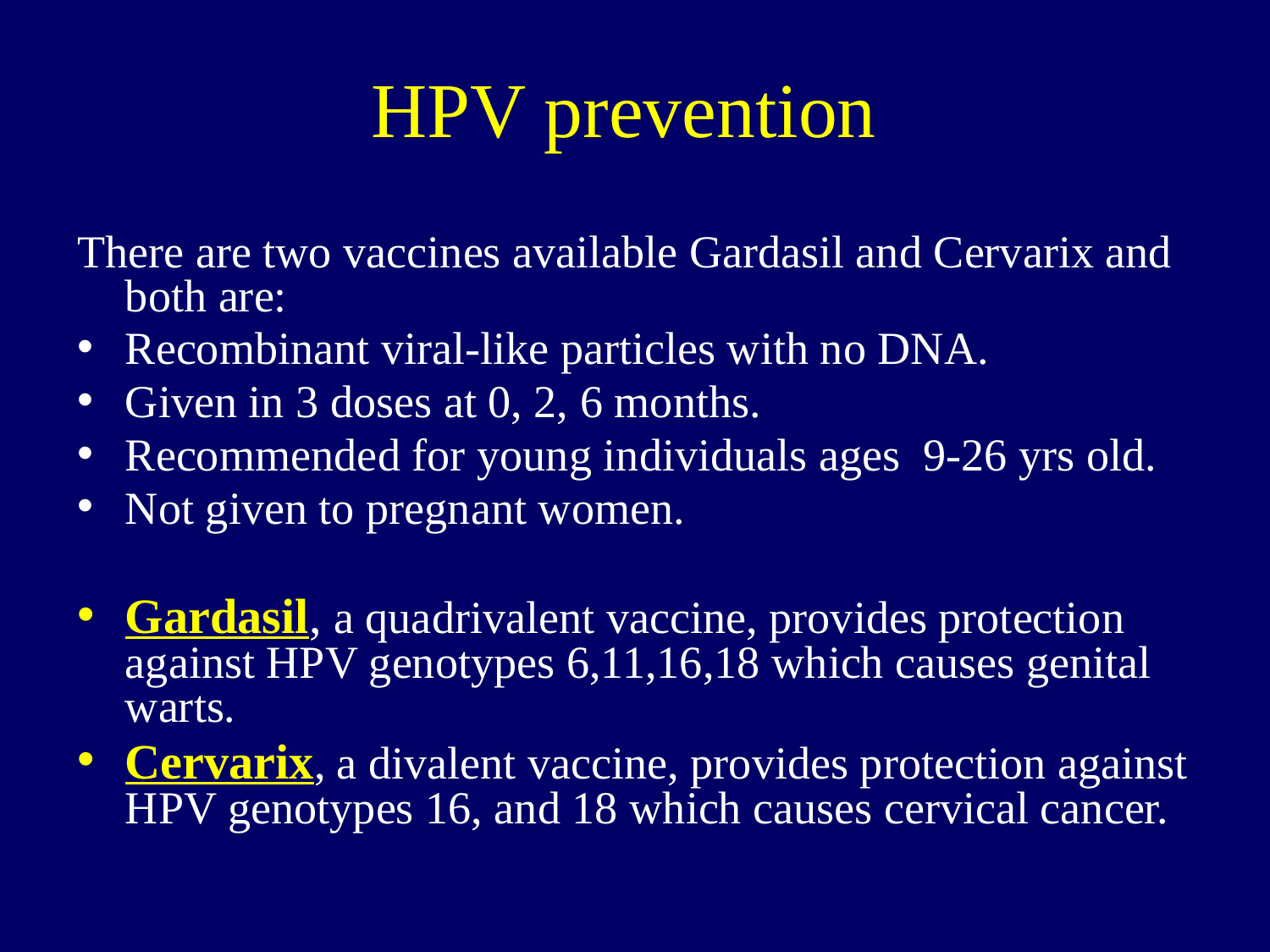

HPV prevention
There are two vaccines available Gardasil and Cervarix and both are:
Recombinant viral-like particles with no DNA.
Given in 3 doses at 0, 2, 6 months.
Recommended for young individuals ages  9-26 yrs old.
Not given to pregnant women.

Gardasil, a quadrivalent vaccine, provides protection against HPV genotypes 6,11,16,18 which causes genital warts.
Cervarix, a divalent vaccine, provides protection against HPV genotypes 16, and 18 which causes cervical cancer.